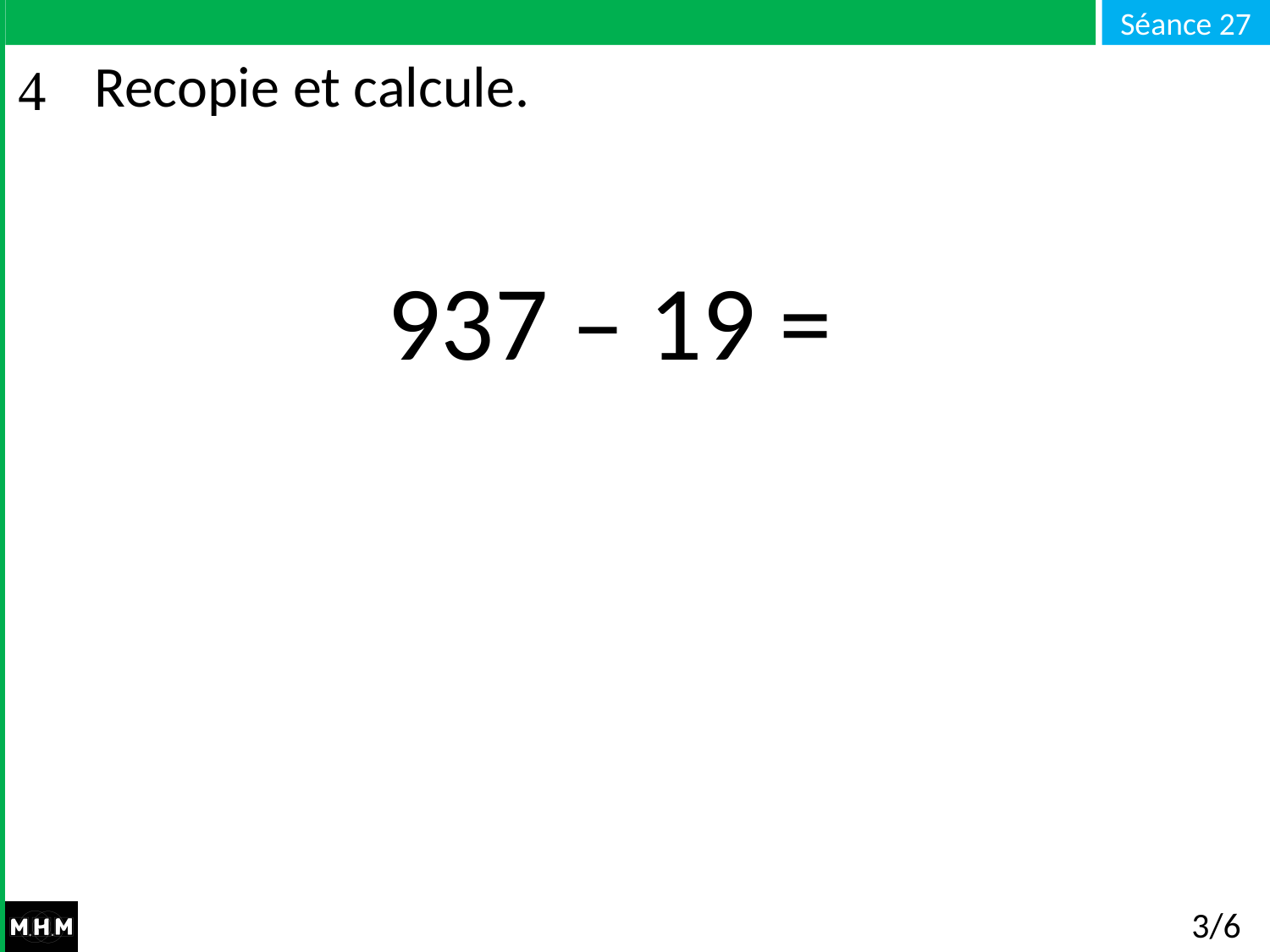

# Recopie et calcule.
937 – 19 =
3/6